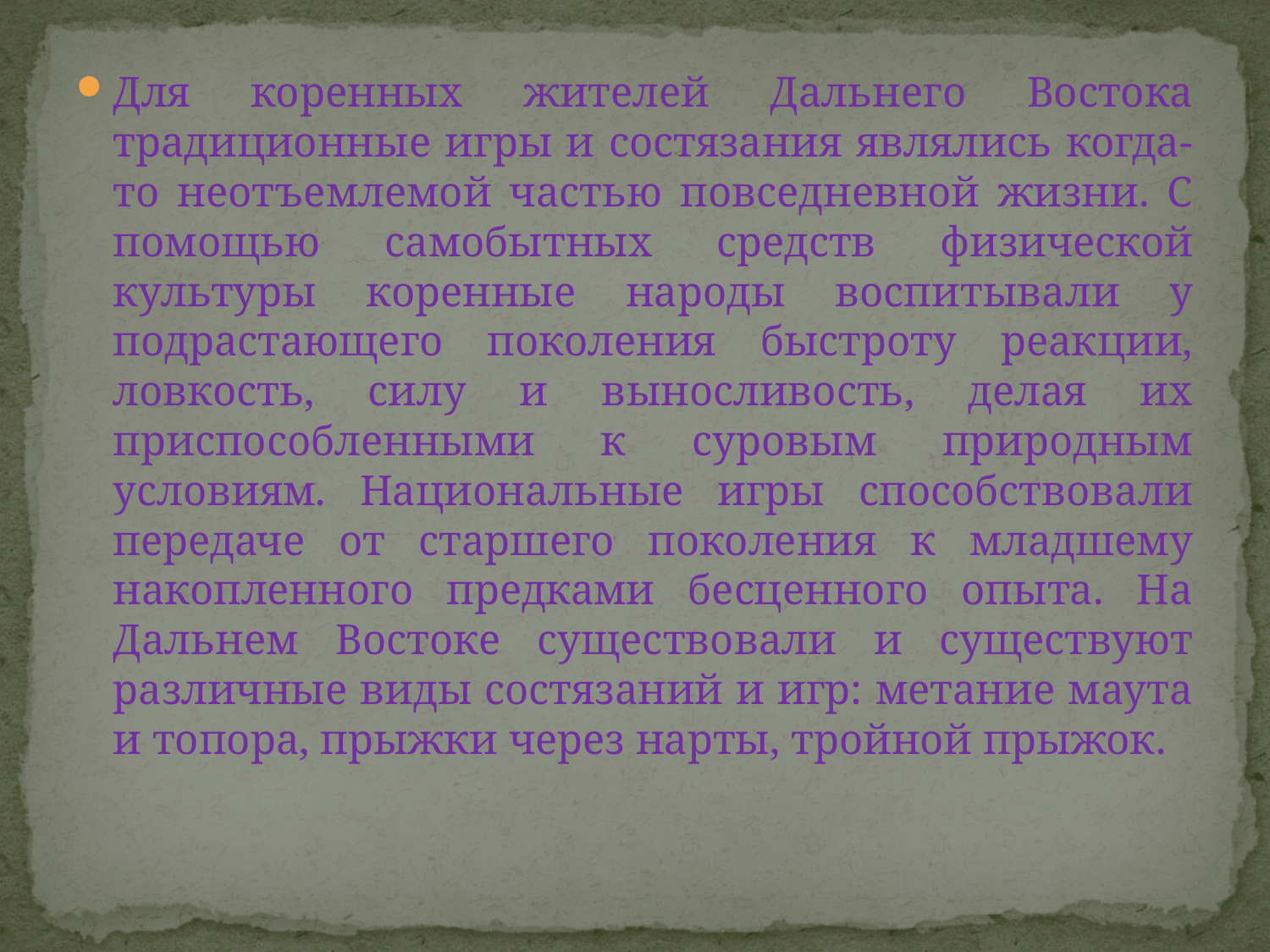

Для коренных жителей Дальнего Востока традиционные игры и состязания являлись когда-то неотъемлемой частью повседневной жизни. С помощью самобытных средств физической культуры коренные народы воспитывали у подрастающего поколения быстроту реакции, ловкость, силу и выносливость, делая их приспособленными к суровым природным условиям. Национальные игры способствовали передаче от старшего поколения к младшему накопленного предками бесценного опыта. На Дальнем Востоке существовали и существуют различные виды состязаний и игр: метание маута и топора, прыжки через нарты, тройной прыжок.